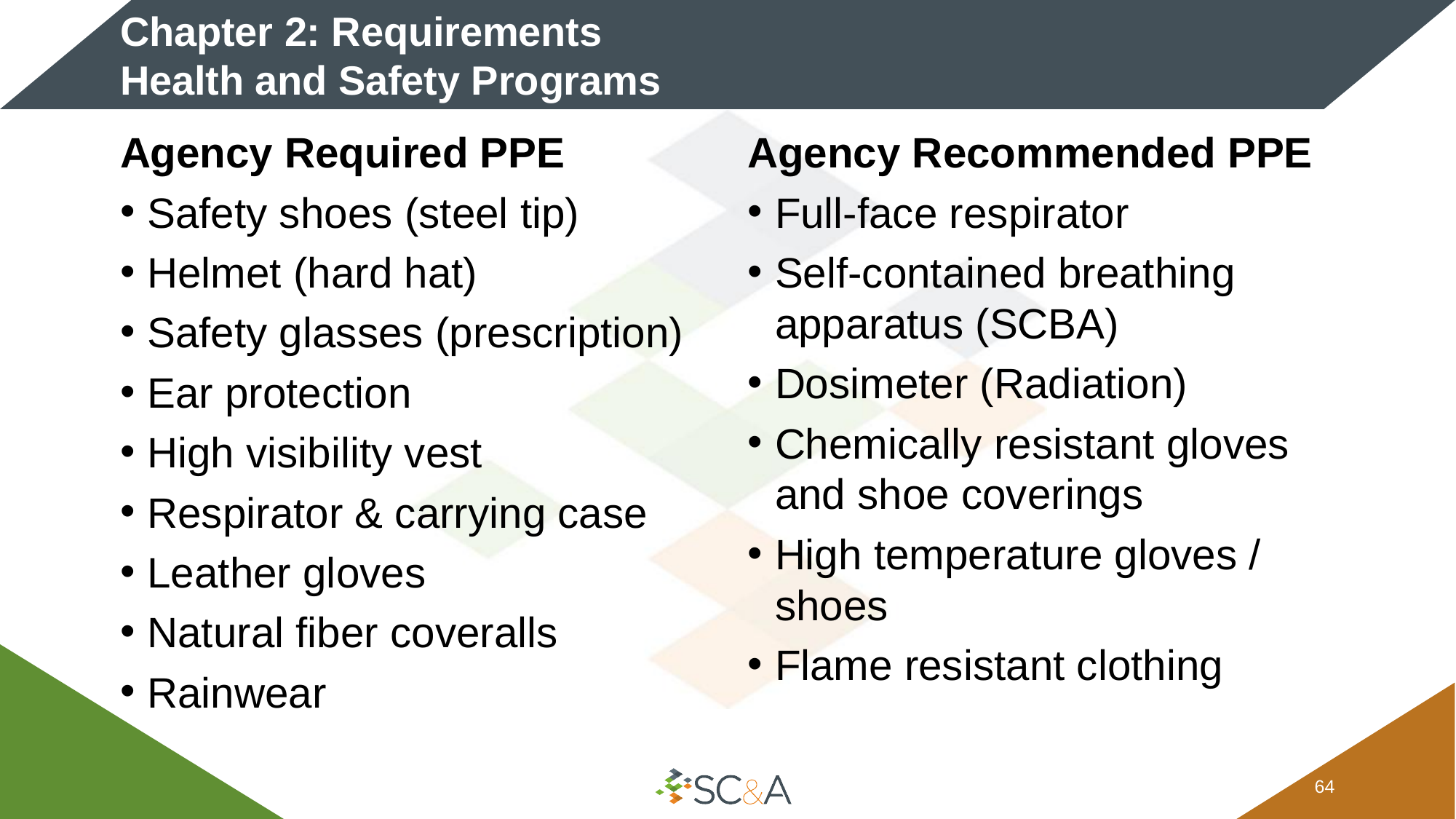

# Chapter 2: Requirements Health and Safety Programs
Agency Required PPE
Safety shoes (steel tip)
Helmet (hard hat)
Safety glasses (prescription)
Ear protection
High visibility vest
Respirator & carrying case
Leather gloves
Natural fiber coveralls
Rainwear
Agency Recommended PPE
Full-face respirator
Self-contained breathing apparatus (SCBA)
Dosimeter (Radiation)
Chemically resistant gloves and shoe coverings
High temperature gloves / shoes
Flame resistant clothing
64